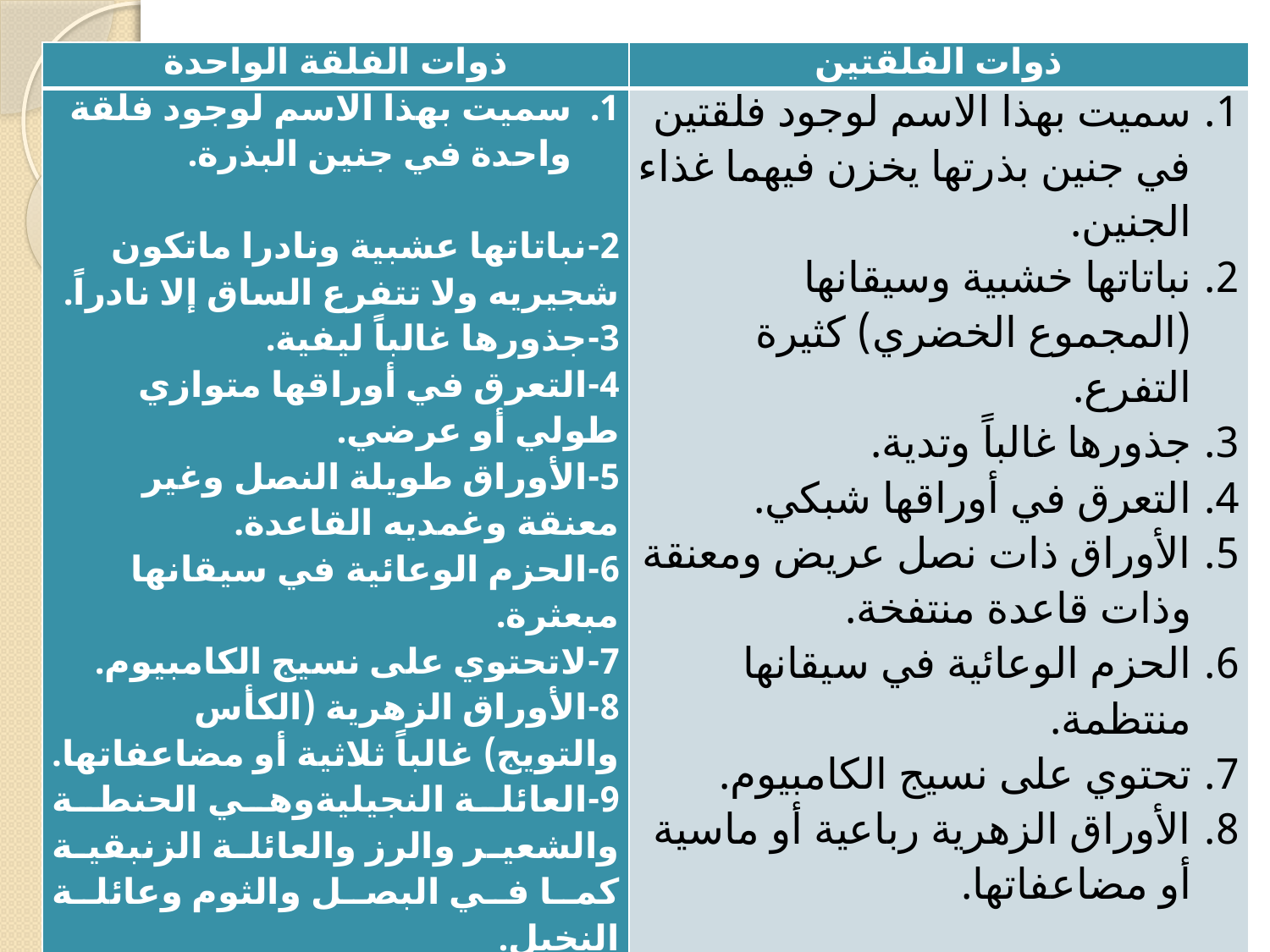

#
| ذوات الفلقة الواحدة | ذوات الفلقتين |
| --- | --- |
| سميت بهذا الاسم لوجود فلقة واحدة في جنين البذرة.   2-نباتاتها عشبية ونادرا ماتكون شجيريه ولا تتفرع الساق إلا نادراً. 3-جذورها غالباً ليفية. 4-التعرق في أوراقها متوازي طولي أو عرضي. 5-الأوراق طويلة النصل وغير معنقة وغمديه القاعدة. 6-الحزم الوعائية في سيقانها مبعثرة. 7-لاتحتوي على نسيج الكامبيوم. 8-الأوراق الزهرية (الكأس والتويج) غالباً ثلاثية أو مضاعفاتها. 9-العائلة النجيليةوهي الحنطة والشعير والرز والعائلة الزنبقية كما في البصل والثوم وعائلة النخيل. | سميت بهذا الاسم لوجود فلقتين في جنين بذرتها يخزن فيهما غذاء الجنين. نباتاتها خشبية وسيقانها (المجموع الخضري) كثيرة التفرع. جذورها غالباً وتدية. التعرق في أوراقها شبكي. الأوراق ذات نصل عريض ومعنقة وذات قاعدة منتفخة. الحزم الوعائية في سيقانها منتظمة. تحتوي على نسيج الكامبيوم. الأوراق الزهرية رباعية أو ماسية أو مضاعفاتها.   9-كما في البرتقال والطماطة والعنب والرمان |